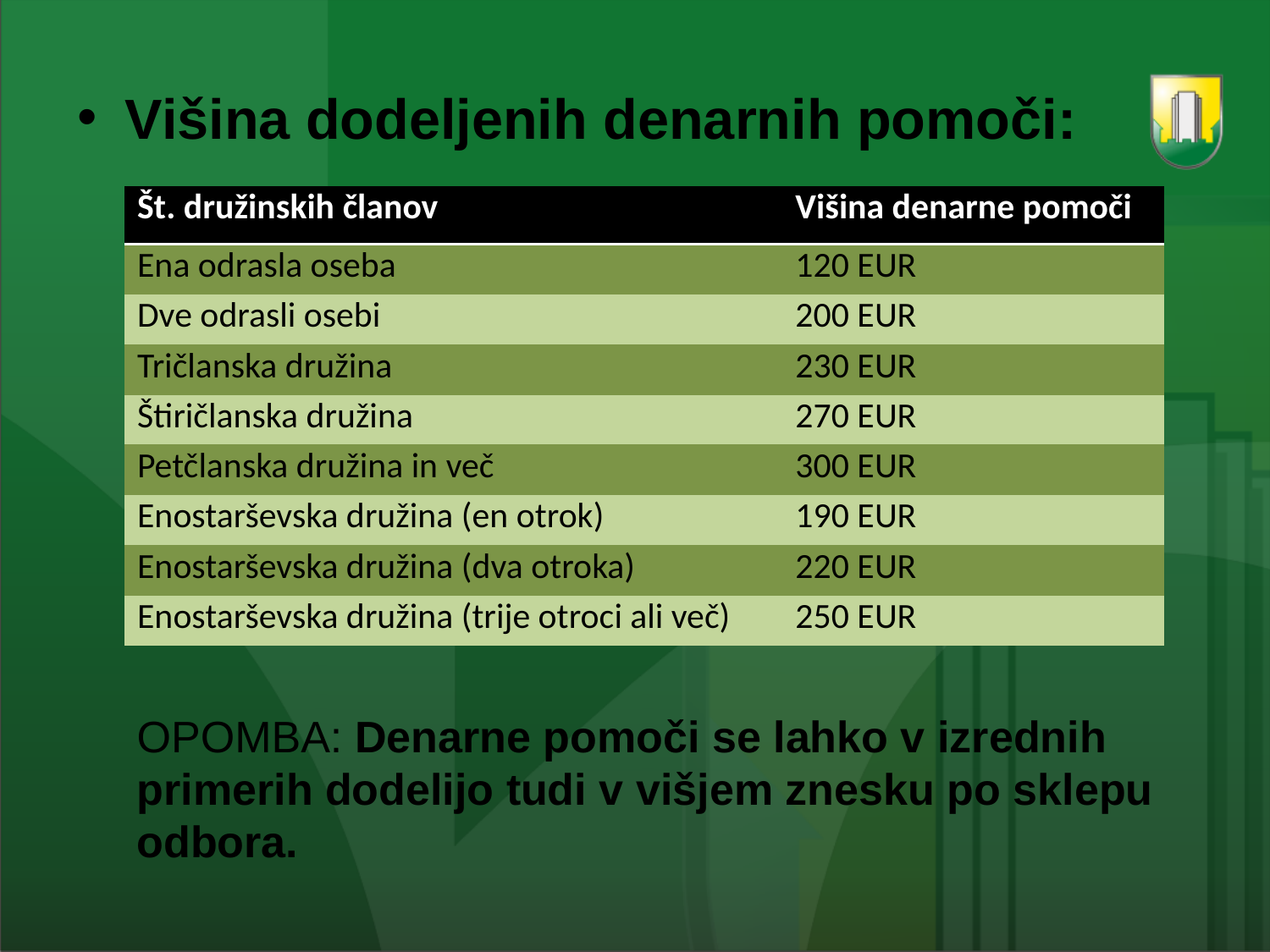

Višina dodeljenih denarnih pomoči:
| Št. družinskih članov | Višina denarne pomoči |
| --- | --- |
| Ena odrasla oseba | 120 EUR |
| Dve odrasli osebi | 200 EUR |
| Tričlanska družina | 230 EUR |
| Štiričlanska družina | 270 EUR |
| Petčlanska družina in več | 300 EUR |
| Enostarševska družina (en otrok) | 190 EUR |
| Enostarševska družina (dva otroka) | 220 EUR |
| Enostarševska družina (trije otroci ali več) | 250 EUR |
OPOMBA: Denarne pomoči se lahko v izrednih primerih dodelijo tudi v višjem znesku po sklepu odbora.